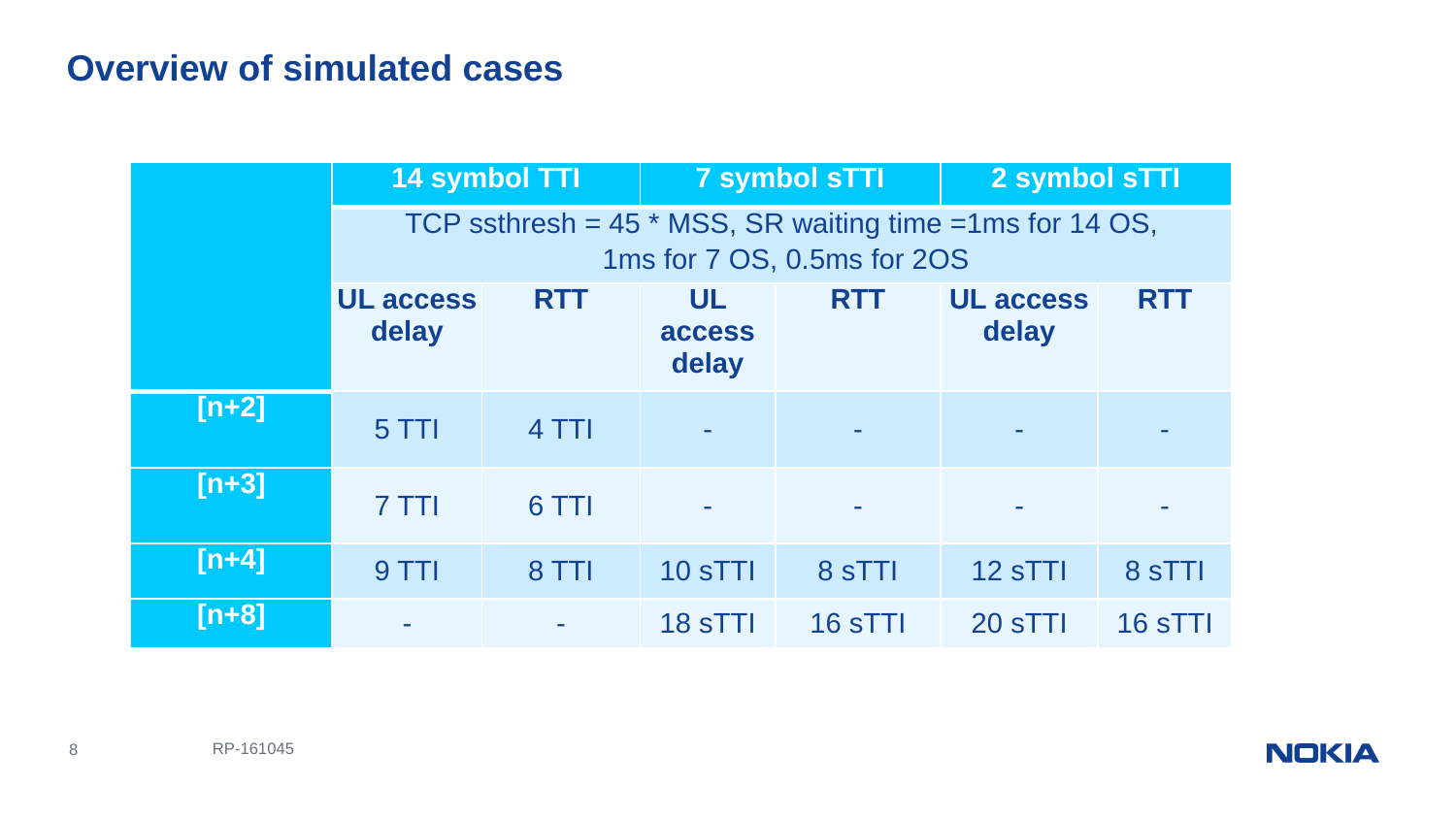

# Overview of simulated cases
|  | 14 symbol TTI |  | 7 symbol sTTI |  | 2 symbol sTTI |  |
| --- | --- | --- | --- | --- | --- | --- |
|  | TCP ssthresh = 45 \* MSS, SR waiting time =1ms for 14 OS, 1ms for 7 OS, 0.5ms for 2OS |  |  |  |  |  |
|  | UL access delay | RTT | UL access delay | RTT | UL access delay | RTT |
| [n+2] | 5 TTI | 4 TTI | - | - | - | - |
| [n+3] | 7 TTI | 6 TTI | - | - | - | - |
| [n+4] | 9 TTI | 8 TTI | 10 sTTI | 8 sTTI | 12 sTTI | 8 sTTI |
| [n+8] | - | - | 18 sTTI | 16 sTTI | 20 sTTI | 16 sTTI |
RP-161045